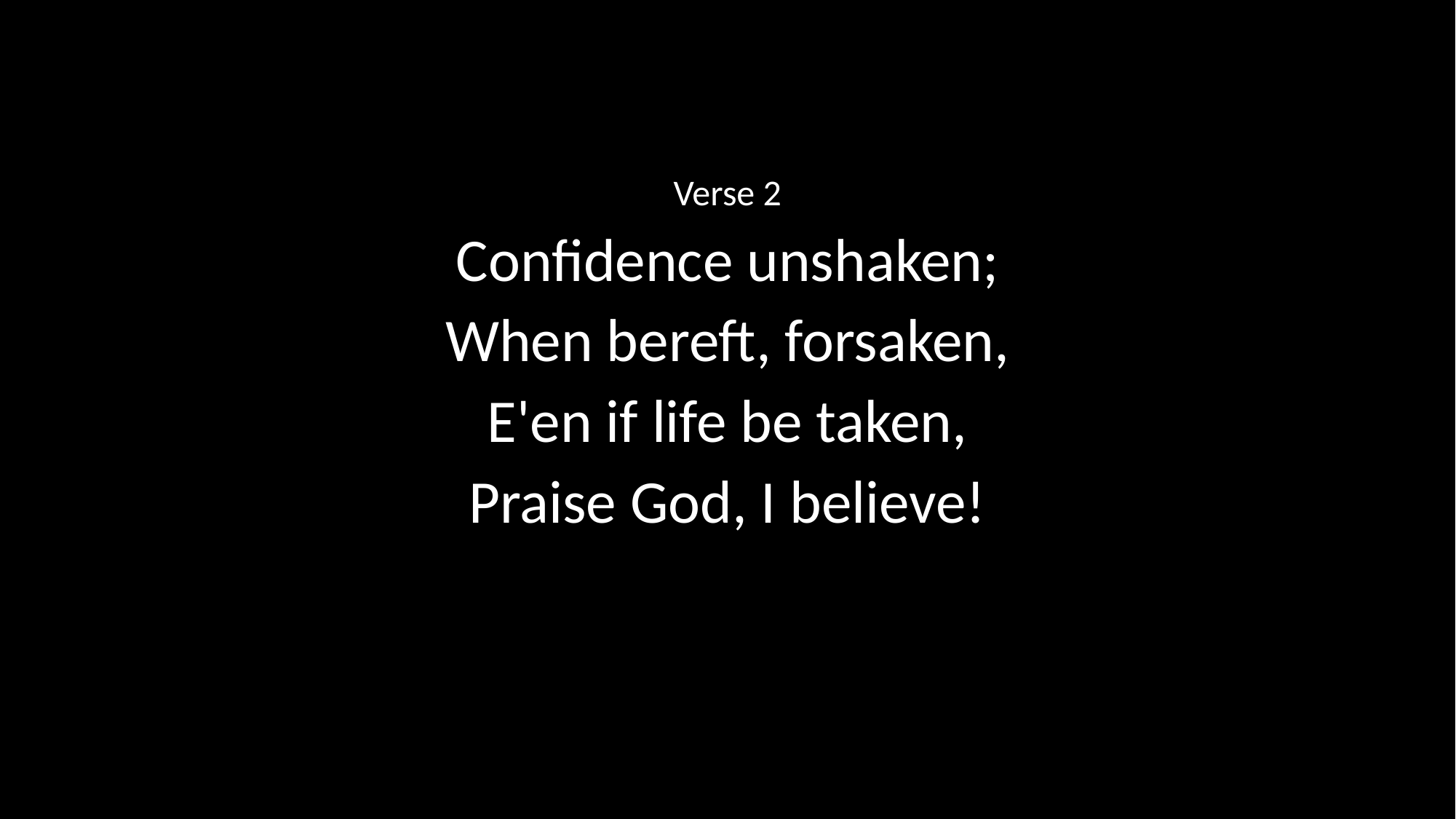

Verse 2
Confidence unshaken;
When bereft, forsaken,
E'en if life be taken,
Praise God, I believe!